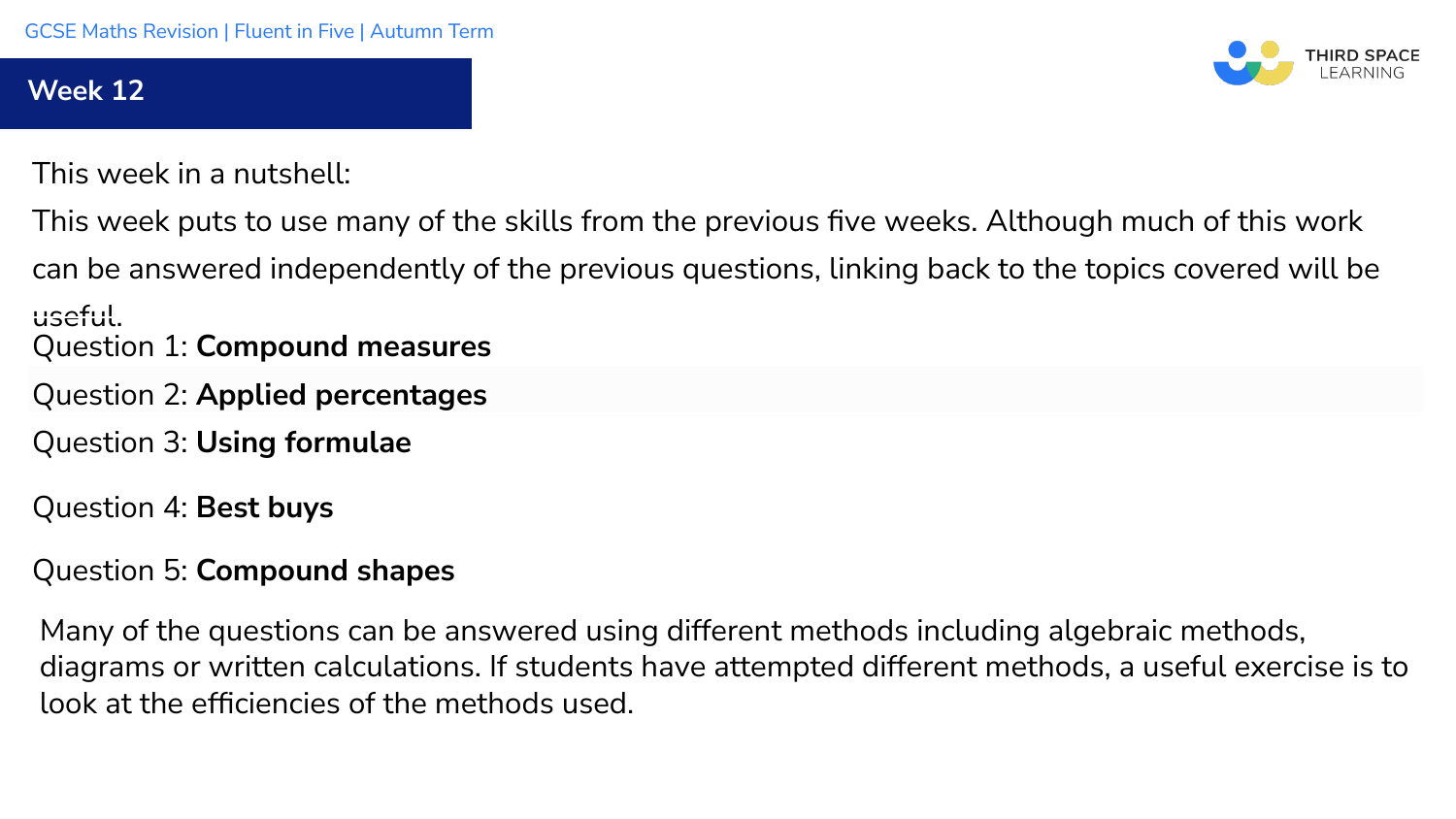

Week 12
| This week in a nutshell: This week puts to use many of the skills from the previous five weeks. Although much of this work can be answered independently of the previous questions, linking back to the topics covered will be useful. |
| --- |
| Question 1: Compound measures |
| Question 2: Applied percentages |
| Question 3: Using formulae |
| Question 4: Best buys |
| Question 5: Compound shapes |
Many of the questions can be answered using different methods including algebraic methods, diagrams or written calculations. If students have attempted different methods, a useful exercise is to look at the efficiencies of the methods used.